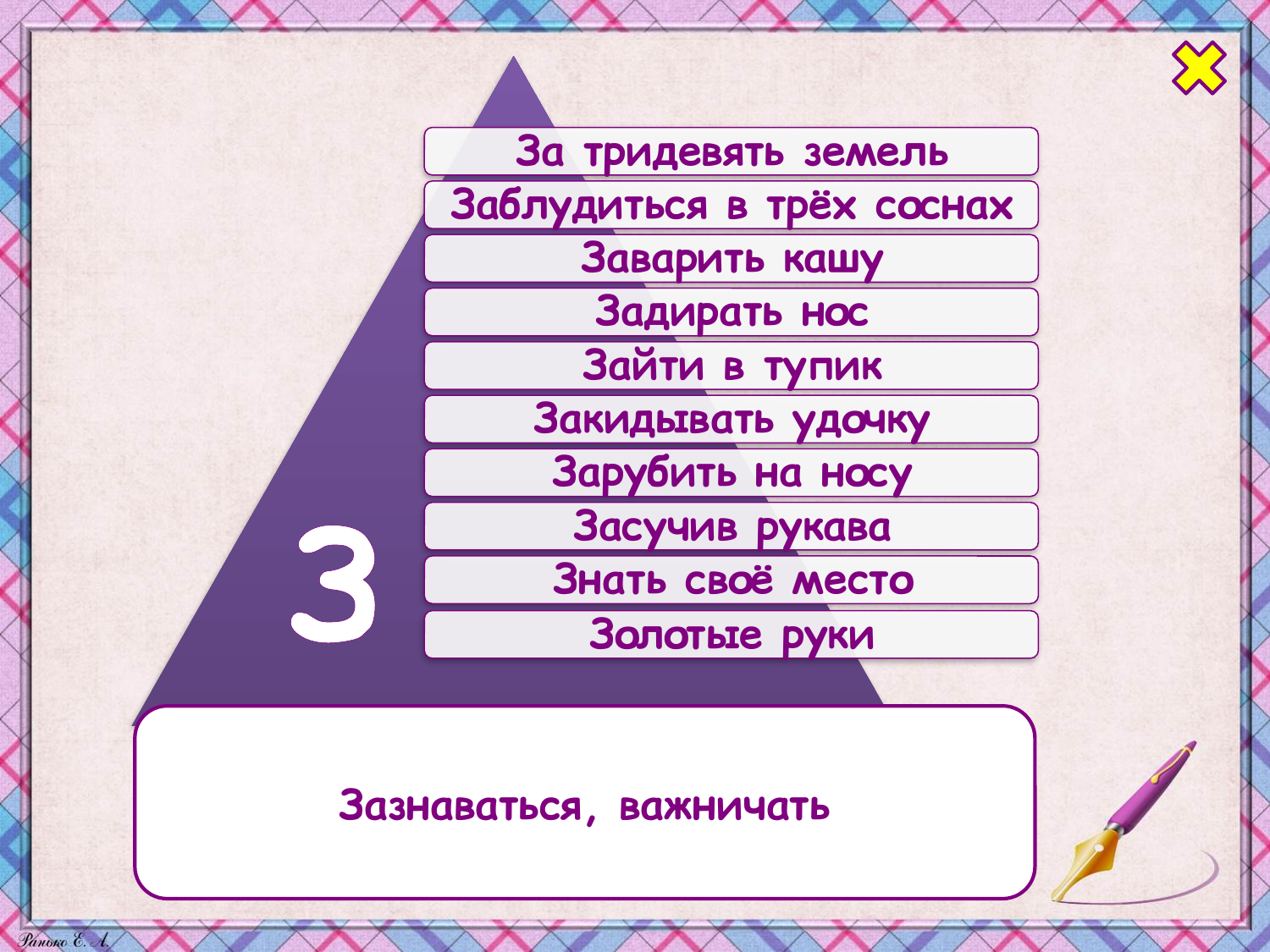

За тридевять земель
Заблудиться в трёх соснах
Заварить кашу
Задирать нос
Зайти в тупик
Закидывать удочку
Зарубить на носу
Засучив рукава
Знать своё место
Золотые руки

З

Зазнаваться, важничать